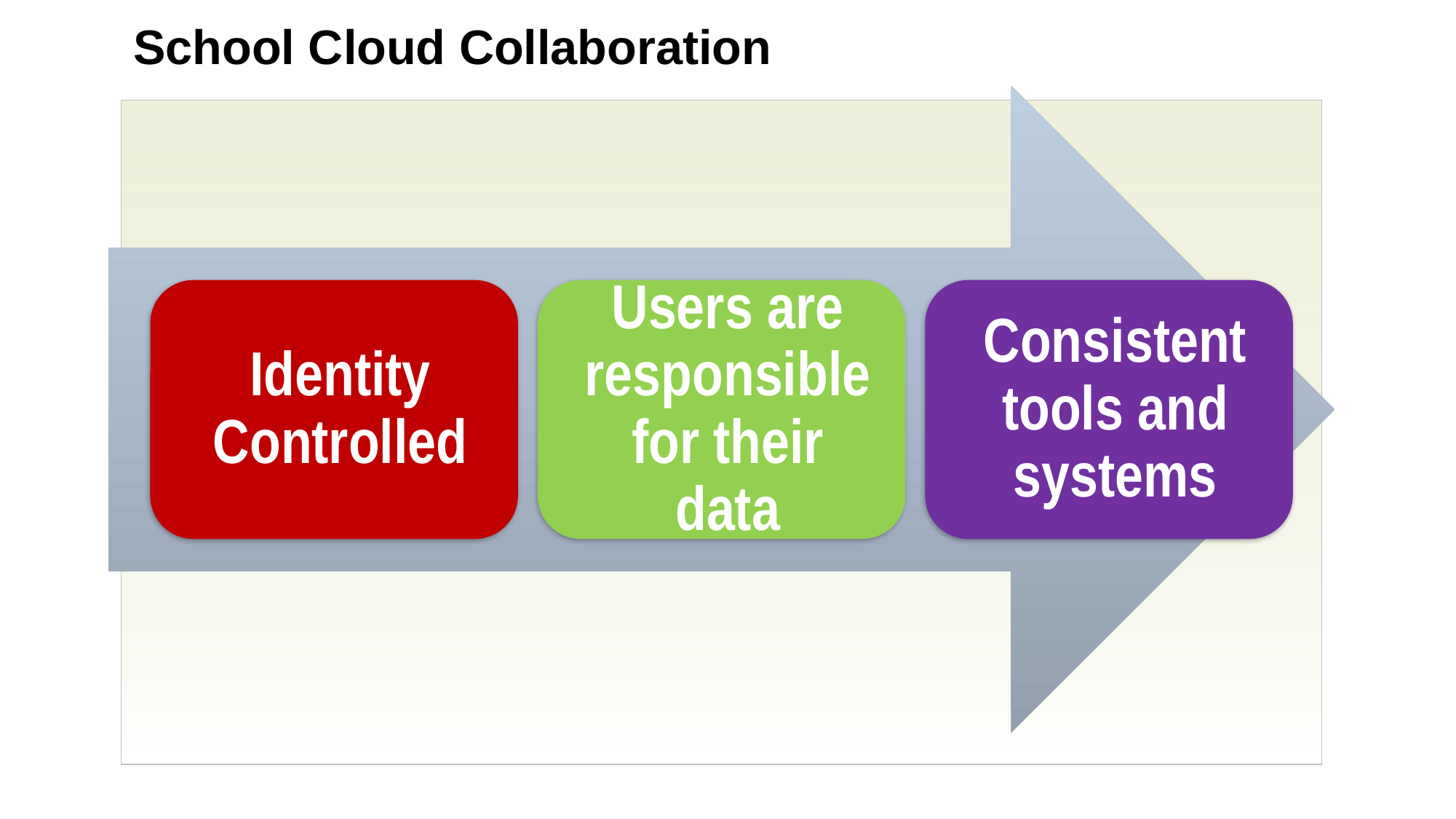

# School Cloud Collaboration
Identity Controlled
Users are responsible for their data
Consistent tools and systems